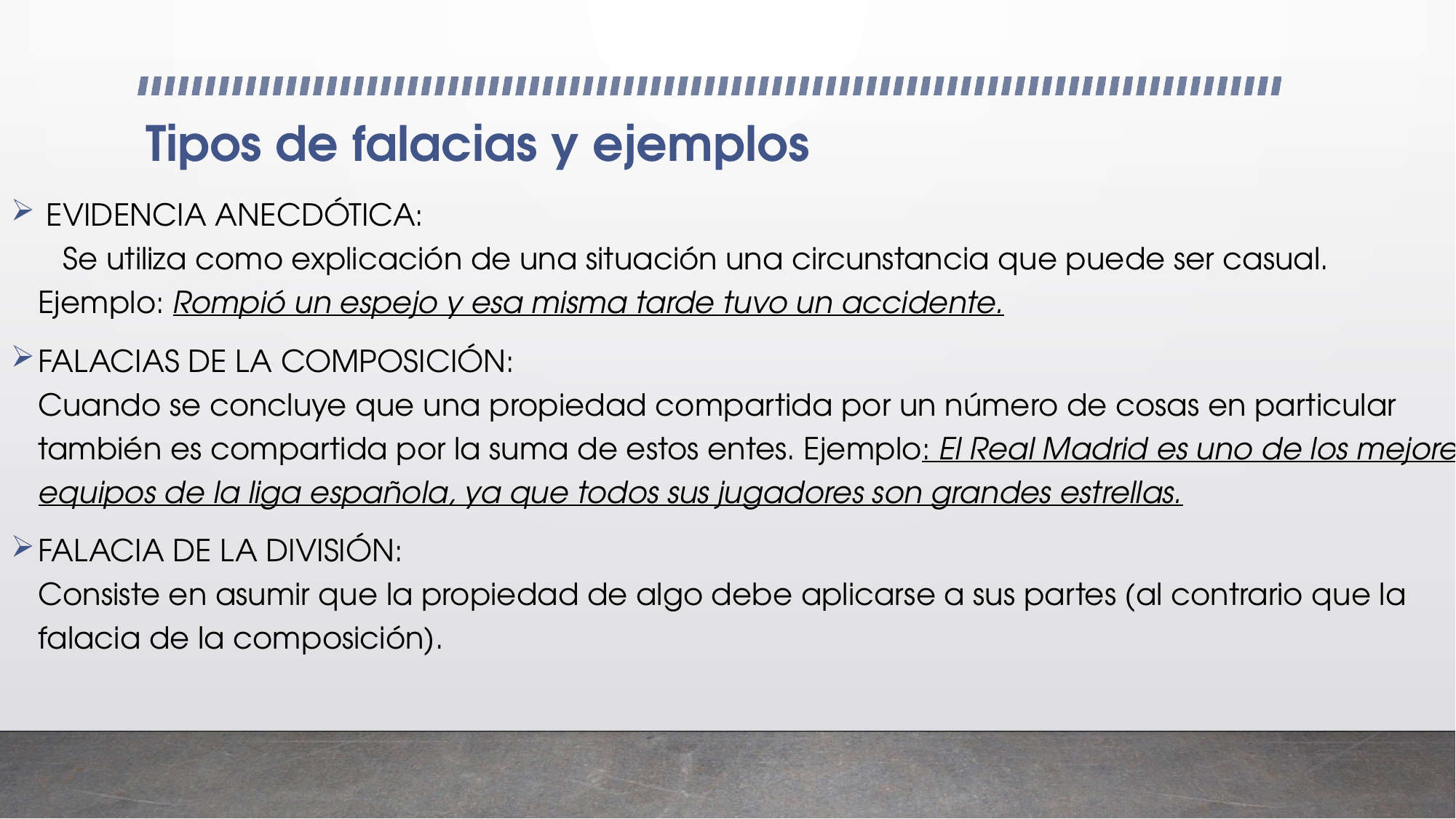

# Tipos de falacias y ejemplos
 EVIDENCIA ANECDÓTICA:                                                                                                                                  Se utiliza como explicación de una situación una circunstancia que puede ser casual.       Ejemplo: Rompió un espejo y esa misma tarde tuvo un accidente.
FALACIAS DE LA COMPOSICIÓN:                                                                                                                Cuando se concluye que una propiedad compartida por un número de cosas en particular también es compartida por la suma de estos entes. Ejemplo: El Real Madrid es uno de los mejores equipos de la liga española, ya que todos sus jugadores son grandes estrellas.
FALACIA DE LA DIVISIÓN:                                                                                                                        Consiste en asumir que la propiedad de algo debe aplicarse a sus partes (al contrario que la falacia de la composición).